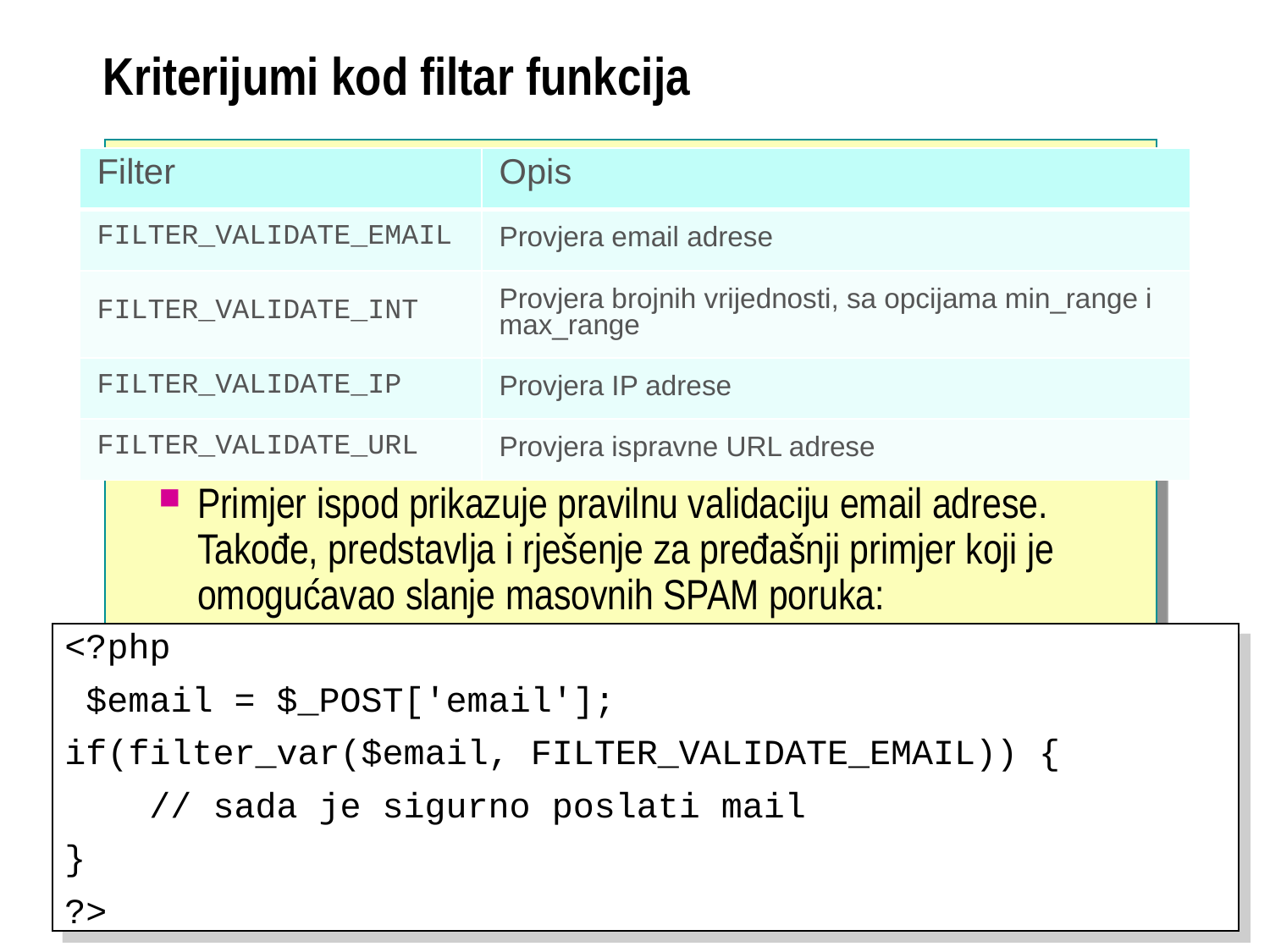

# Kriterijumi kod filtar funkcija
| Filter | Opis |
| --- | --- |
| FILTER\_VALIDATE\_EMAIL | Provjera email adrese |
| FILTER\_VALIDATE\_INT | Provjera brojnih vrijednosti, sa opcijama min\_range i max\_range |
| FILTER\_VALIDATE\_IP | Provjera IP adrese |
| FILTER\_VALIDATE\_URL | Provjera ispravne URL adrese |

Primjer ispod prikazuje pravilnu validaciju email adrese. Takođe, predstavlja i rješenje za pređašnji primjer koji je omogućavao slanje masovnih SPAM poruka:

<?php
 $email = $_POST['email'];
if(filter_var($email, FILTER_VALIDATE_EMAIL)) {
    // sada je sigurno poslati mail
}
?>